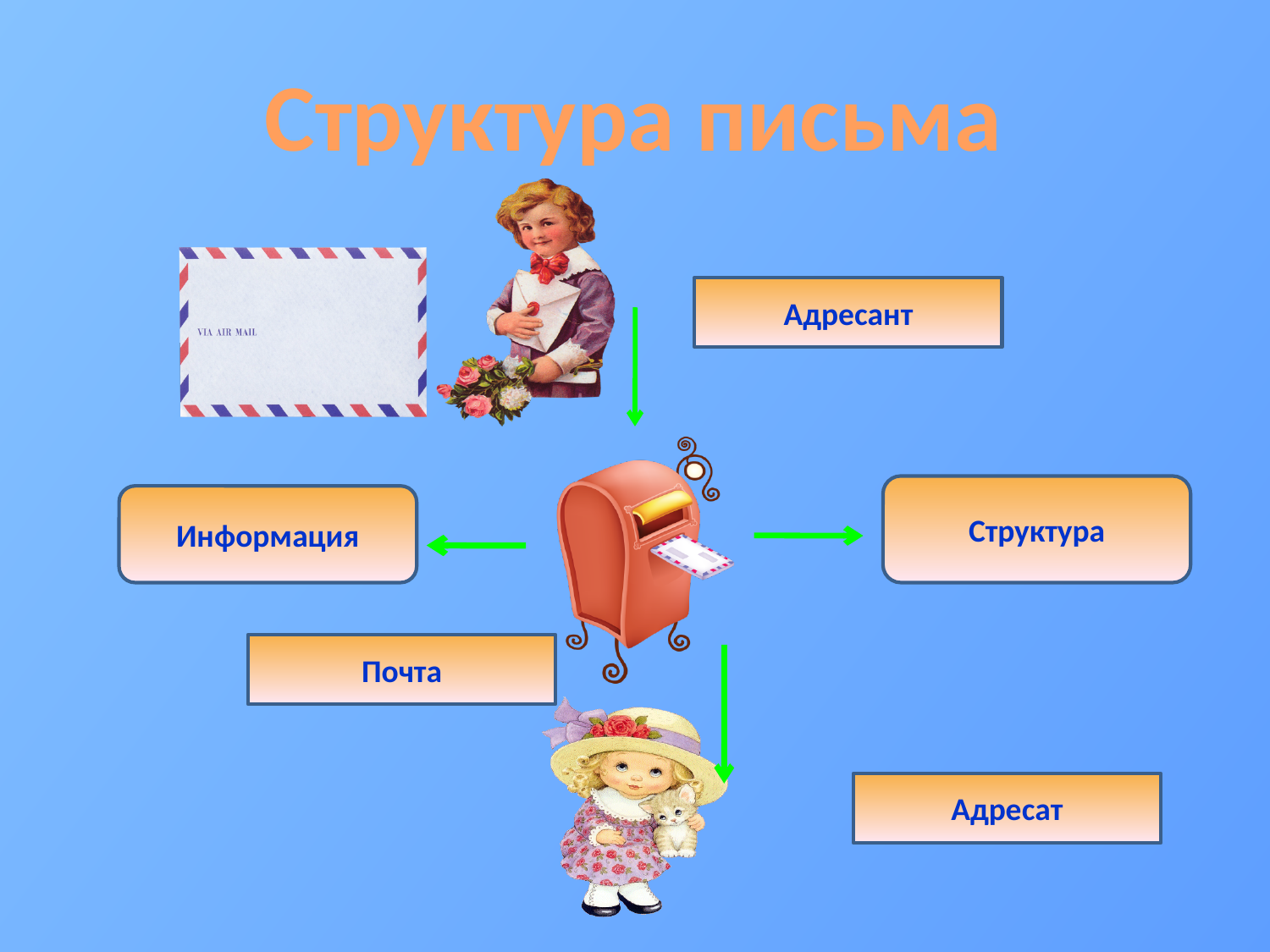

#
Структура письма

Адресант

Структура
Информация
Почта

Адресат